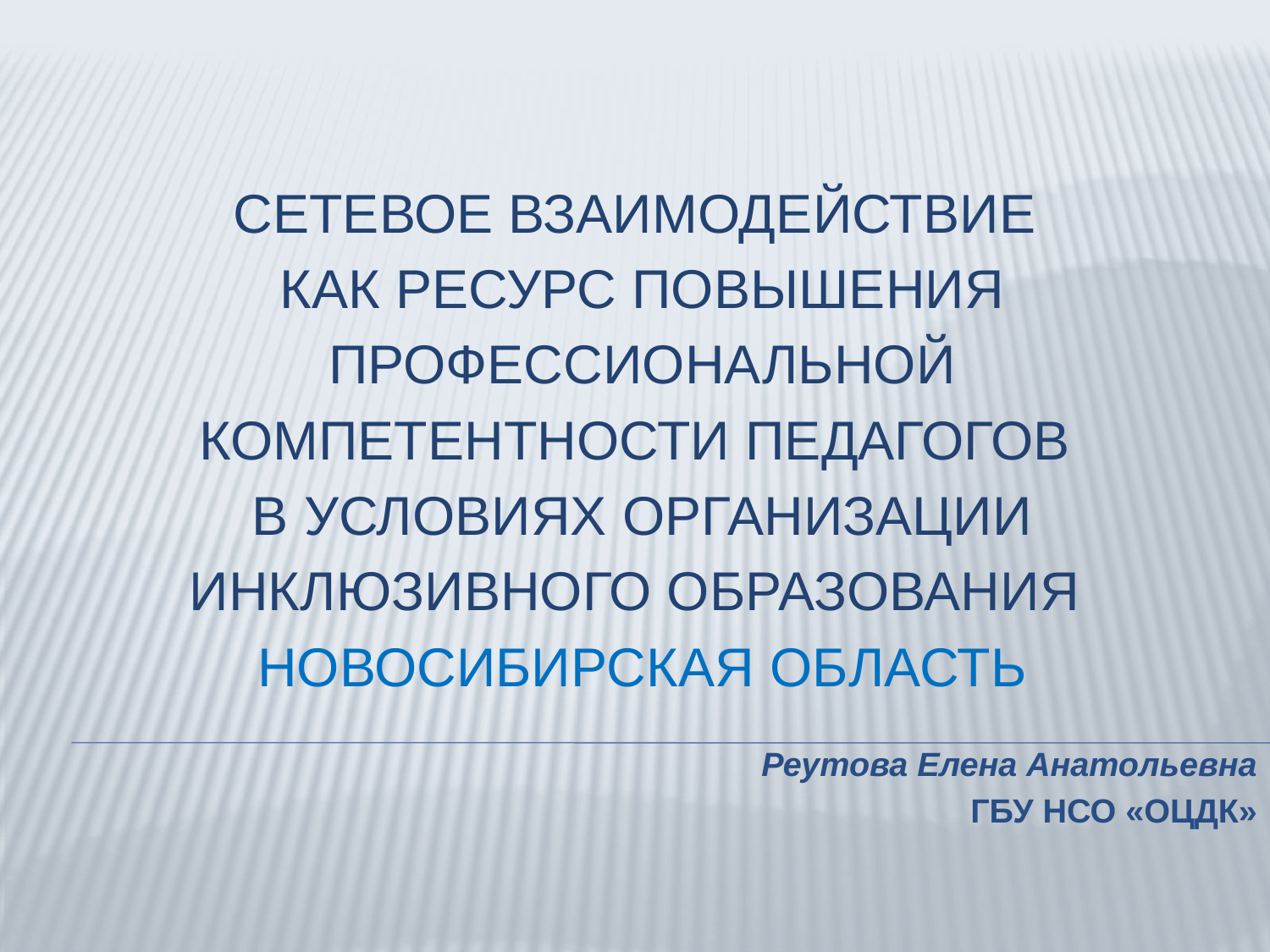

# Сетевое взаимодействие как ресурс повышения профессиональной компетентности педагогов  в условиях организации инклюзивного образования Новосибирская область
Реутова Елена Анатольевна
ГБУ НСО «ОЦДК»